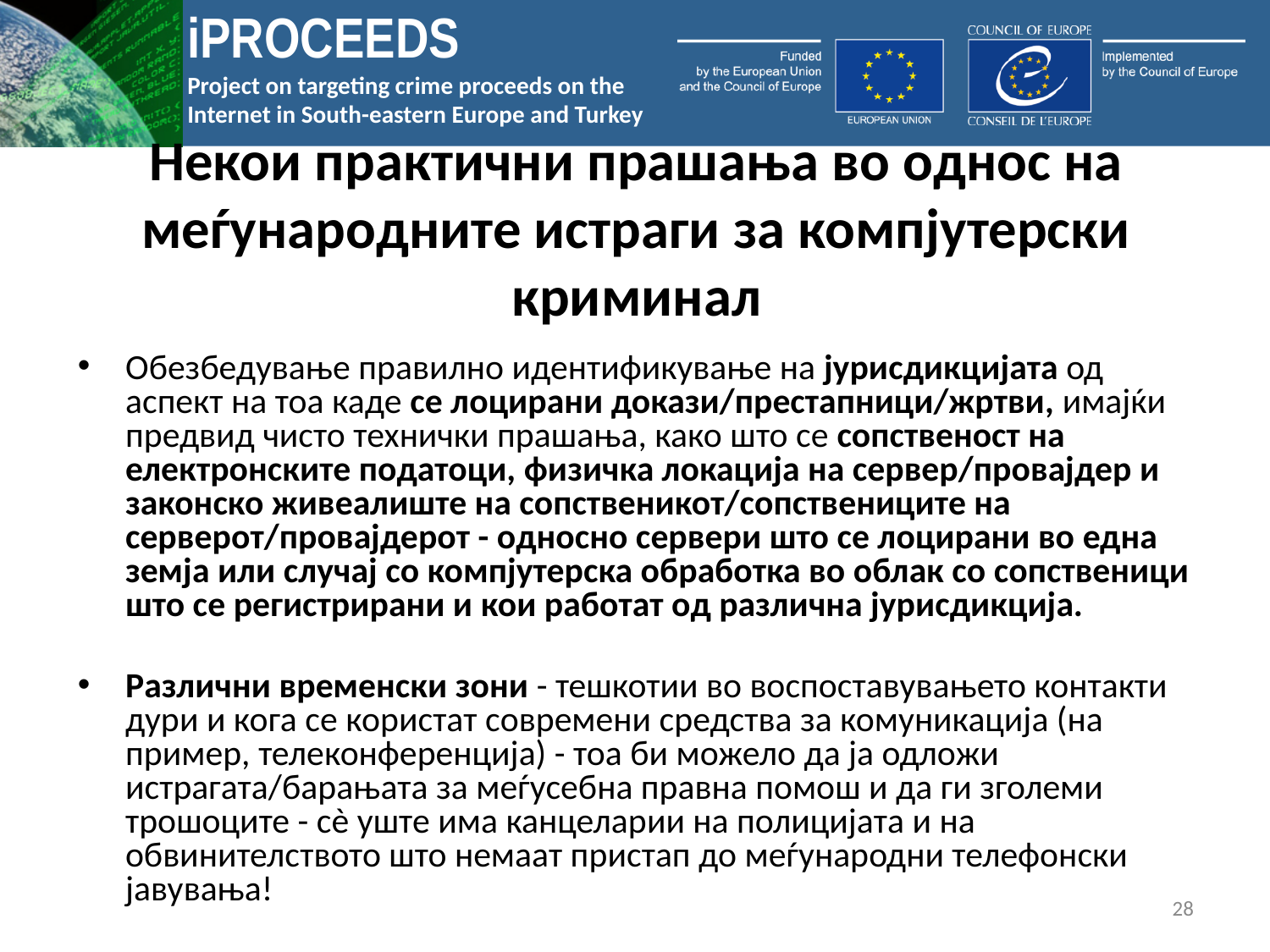

# Некои практични прашања во однос на меѓународните истраги за компјутерски криминал
Обезбедување правилно идентификување на јурисдикцијата од аспект на тоа каде се лоцирани докази/престапници/жртви, имајќи предвид чисто технички прашања, како што се сопственост на електронските податоци, физичка локација на сервер/провајдер и законско живеалиште на сопственикот/сопствениците на серверот/провајдерот - односно сервери што се лоцирани во една земја или случај со компјутерска обработка во облак со сопственици што се регистрирани и кои работат од различна јурисдикција.

Различни временски зони - тешкотии во воспоставувањето контакти дури и кога се користат современи средства за комуникација (на пример, телеконференција) - тоа би можело да ја одложи истрагата/барањата за меѓусебна правна помош и да ги зголеми трошоците - сѐ уште има канцеларии на полицијата и на обвинителството што немаат пристап до меѓународни телефонски јавувања!
28